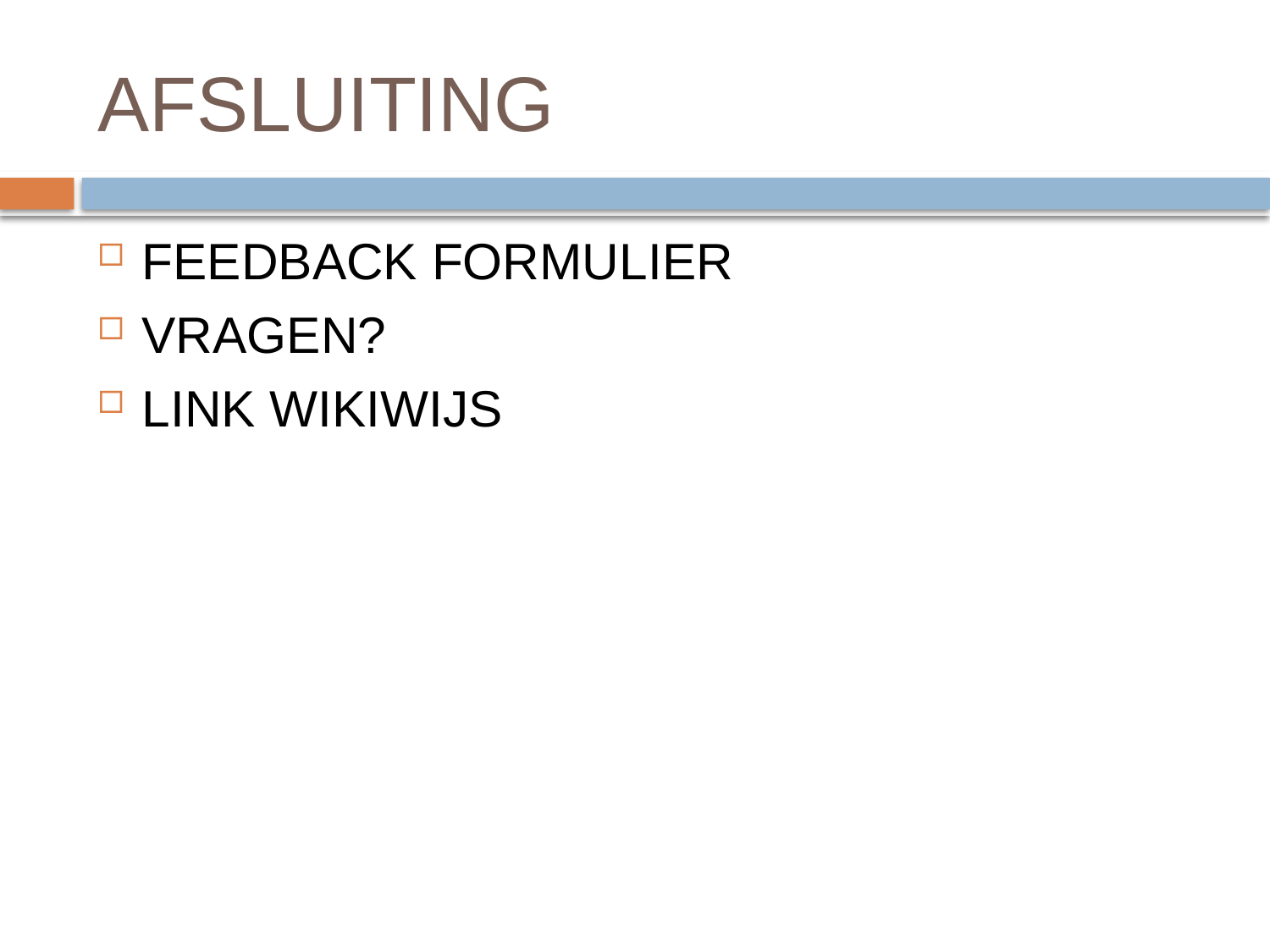

# AFSLUITING
FEEDBACK FORMULIER
VRAGEN?
LINK WIKIWIJS